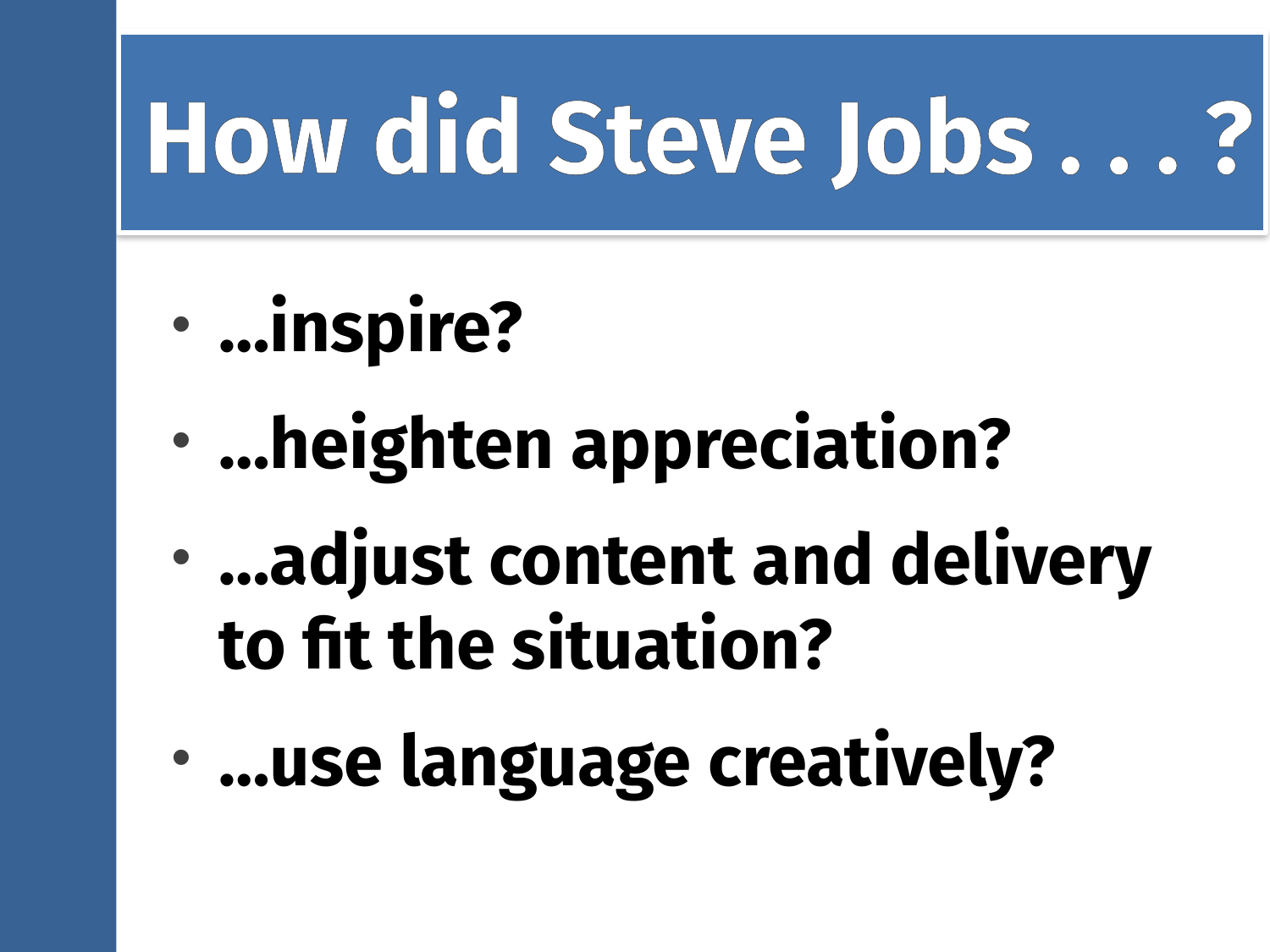

# How did Steve Jobs . . . ?
…inspire?
…heighten appreciation?
…adjust content and delivery to fit the situation?
…use language creatively?